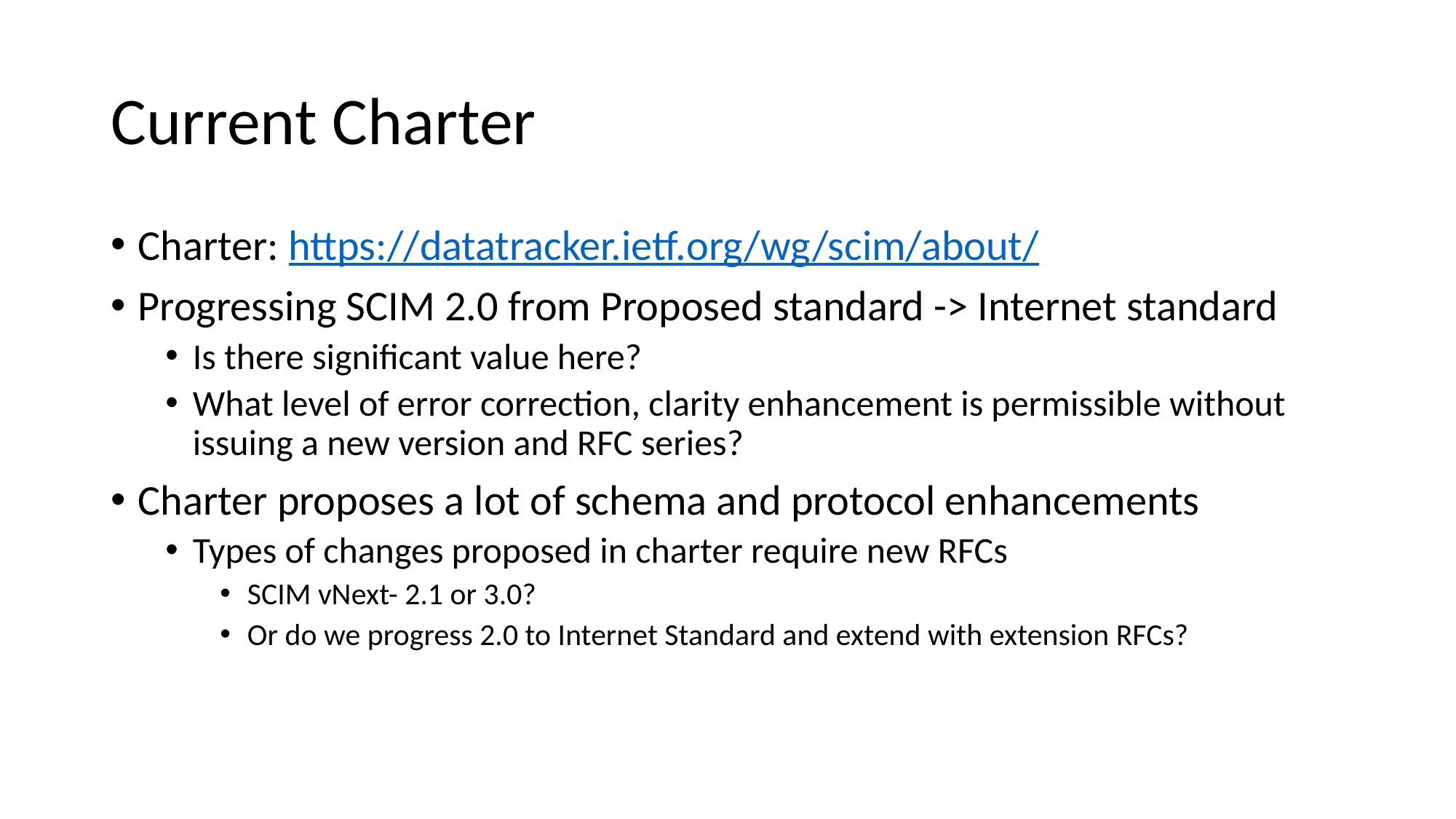

# Current Charter
Charter: https://datatracker.ietf.org/wg/scim/about/
Progressing SCIM 2.0 from Proposed standard -> Internet standard
Is there significant value here?
What level of error correction, clarity enhancement is permissible without issuing a new version and RFC series?
Charter proposes a lot of schema and protocol enhancements
Types of changes proposed in charter require new RFCs
SCIM vNext- 2.1 or 3.0?
Or do we progress 2.0 to Internet Standard and extend with extension RFCs?